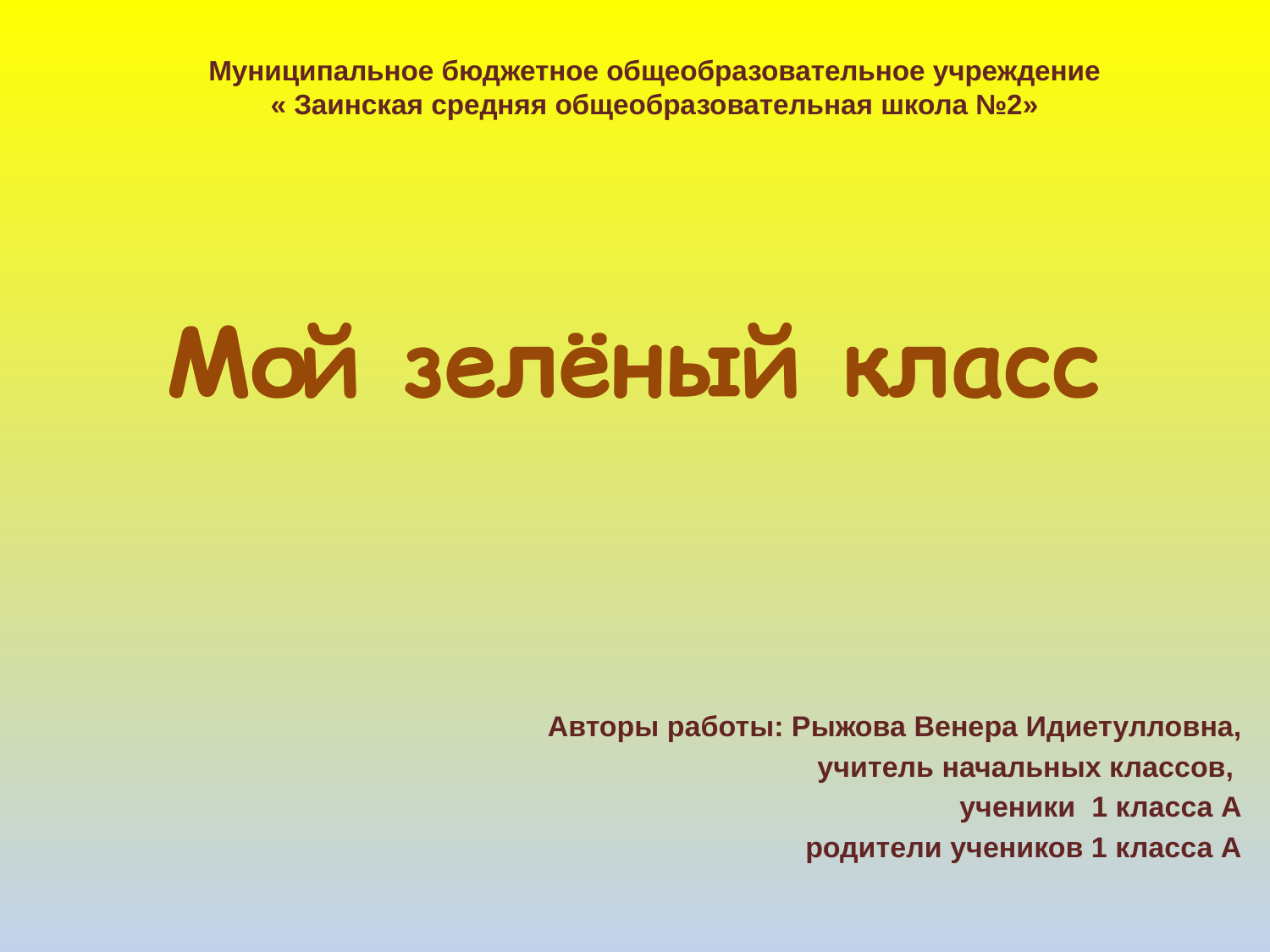

Муниципальное бюджетное общеобразовательное учреждение
« Заинская средняя общеобразовательная школа №2»
# Мой зелёный класс

Авторы работы: Рыжова Венера Идиетулловна,
учитель начальных классов,
ученики  1 класса А
родители учеников 1 класса А